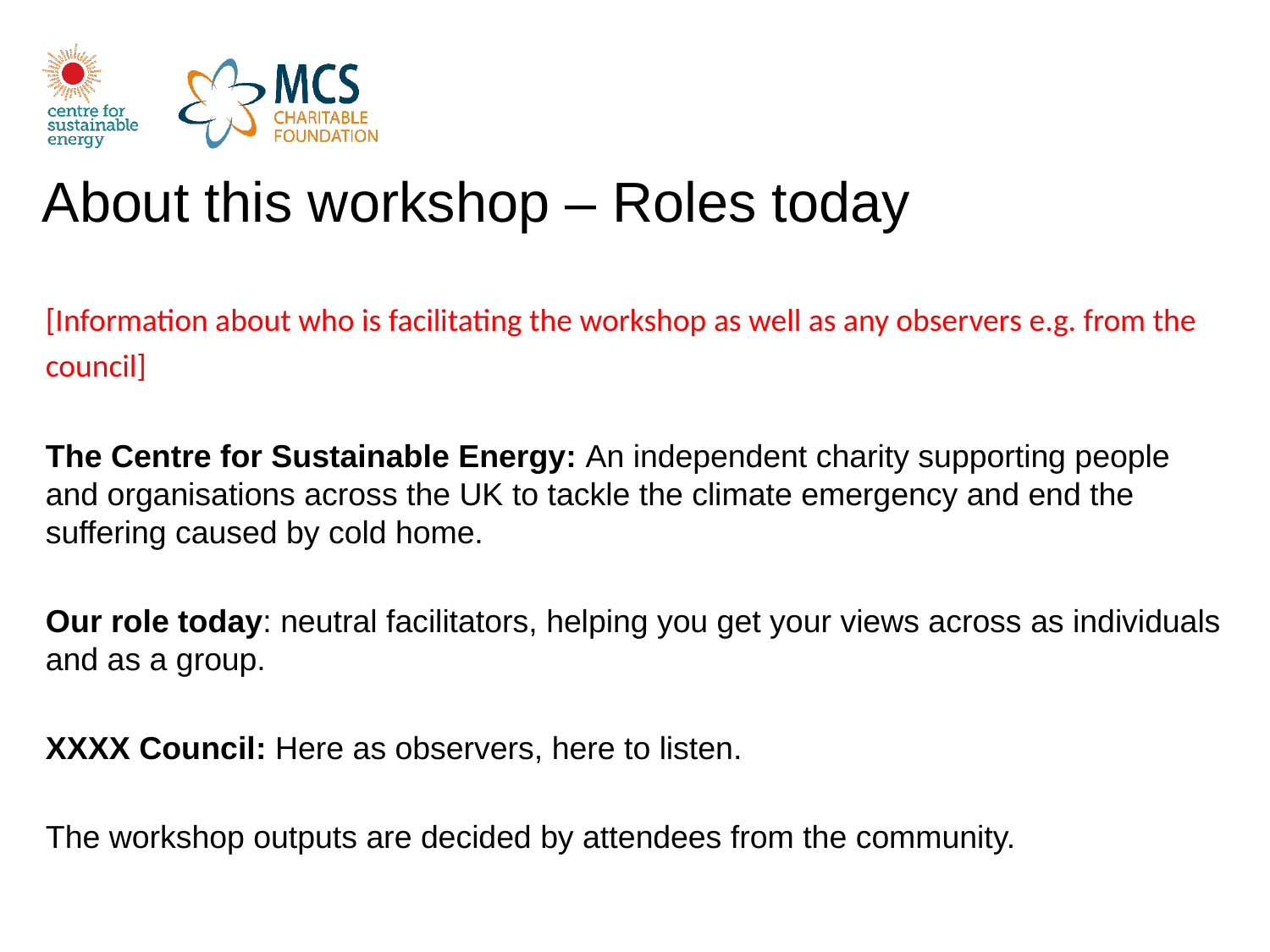

About this workshop – Roles today

[Information about who is facilitating the workshop as well as any observers e.g. from the council]

The Centre for Sustainable Energy: An independent charity supporting people and organisations across the UK to tackle the climate emergency and end the suffering caused by cold home.

Our role today: neutral facilitators, helping you get your views across as individuals and as a group.

XXXX Council: Here as observers, here to listen.

The workshop outputs are decided by attendees from the community.